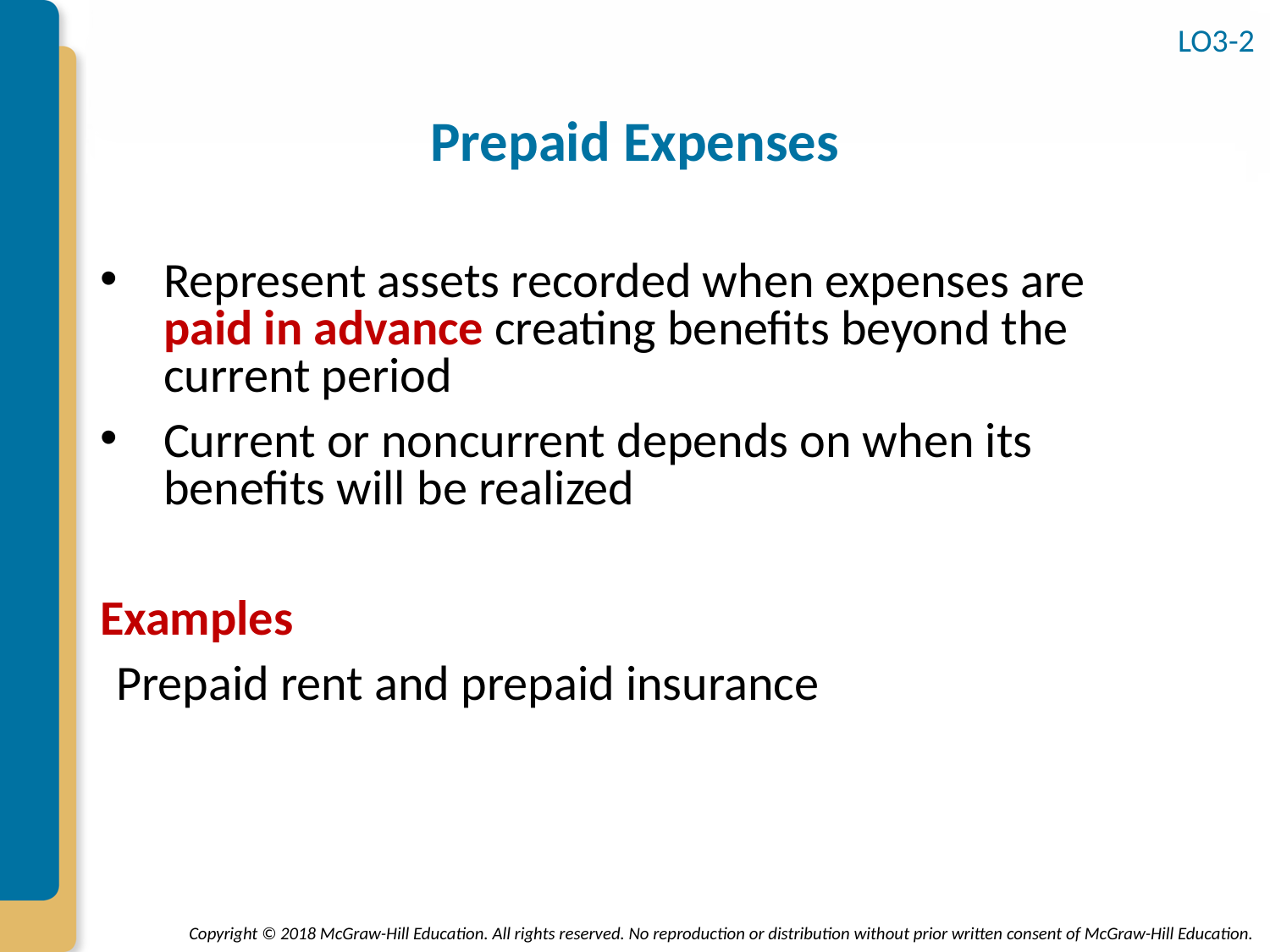

LO3-2
# Prepaid Expenses
Represent assets recorded when expenses are paid in advance creating benefits beyond the current period
Current or noncurrent depends on when its benefits will be realized

Examples
Prepaid rent and prepaid insurance